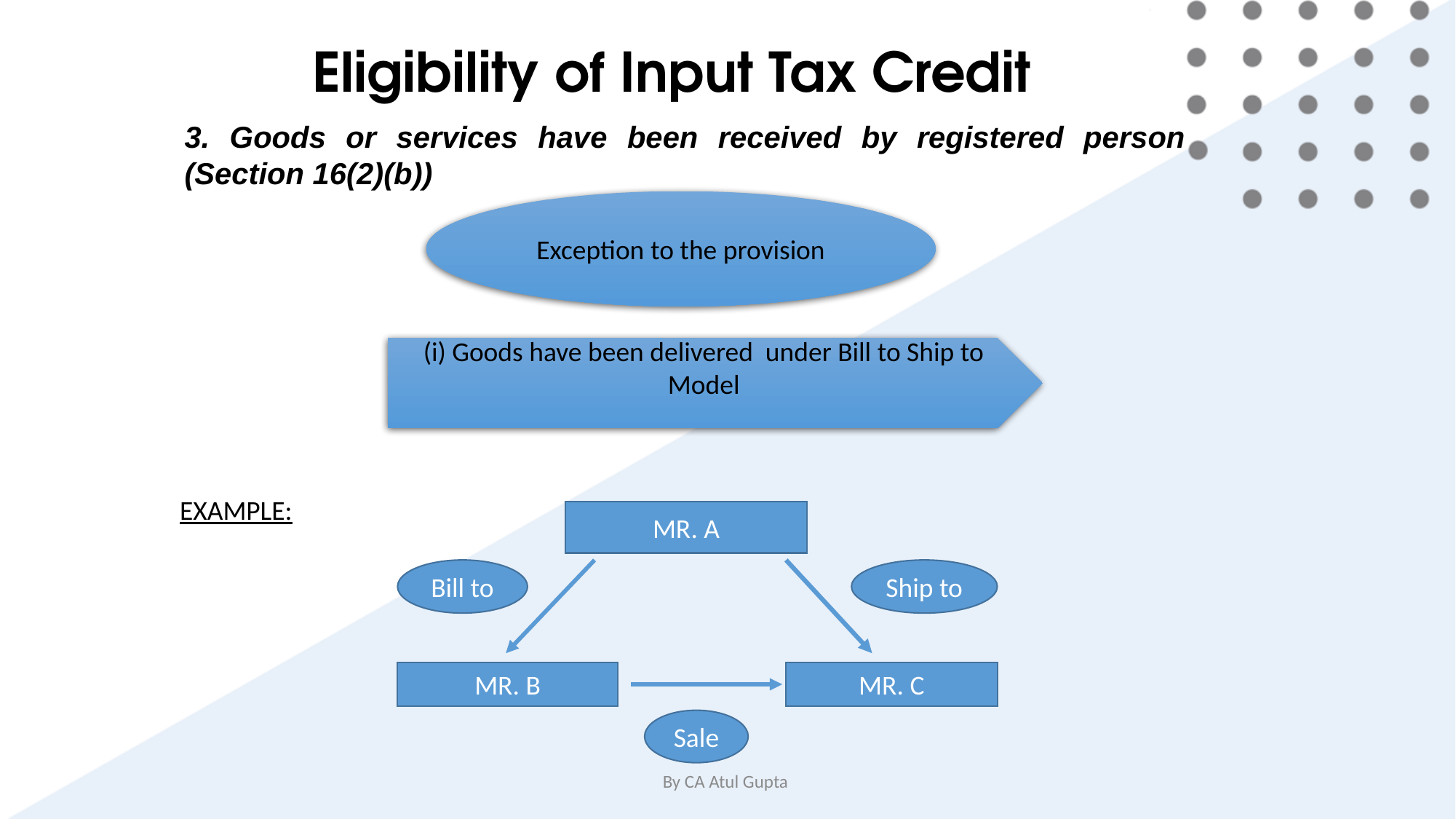

Eligibility of Input Tax Credit
3. Goods or services have been received by registered person (Section 16(2)(b))
Exception to the provision
(i) Goods have been delivered  under Bill to Ship to Model

EXAMPLE:
MR. A
Bill to
Ship to
MR. B
MR. C
Sale
By CA Atul Gupta